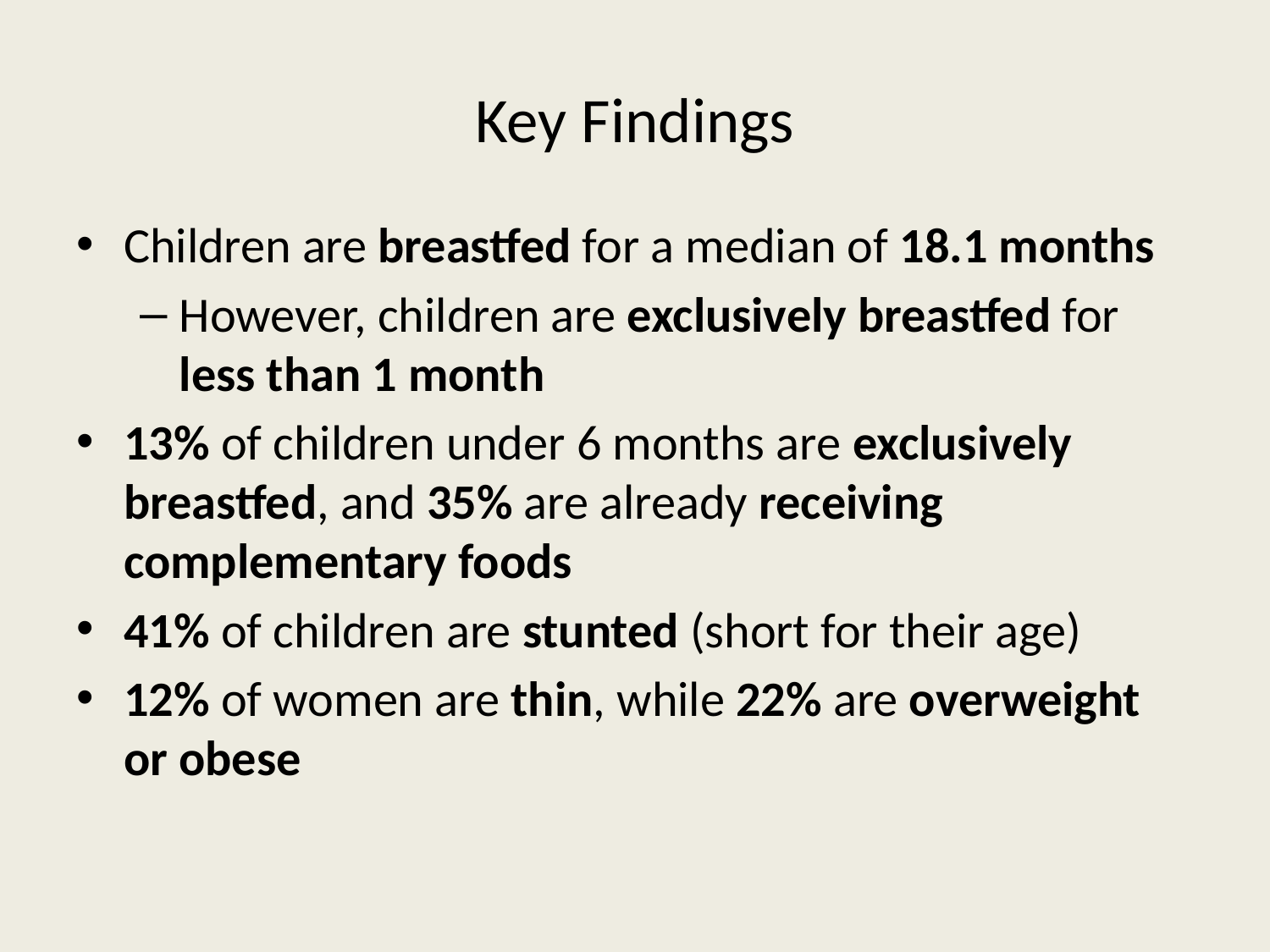

# Key Findings
Children are breastfed for a median of 18.1 months
However, children are exclusively breastfed for less than 1 month
13% of children under 6 months are exclusively breastfed, and 35% are already receiving complementary foods
41% of children are stunted (short for their age)
12% of women are thin, while 22% are overweight or obese